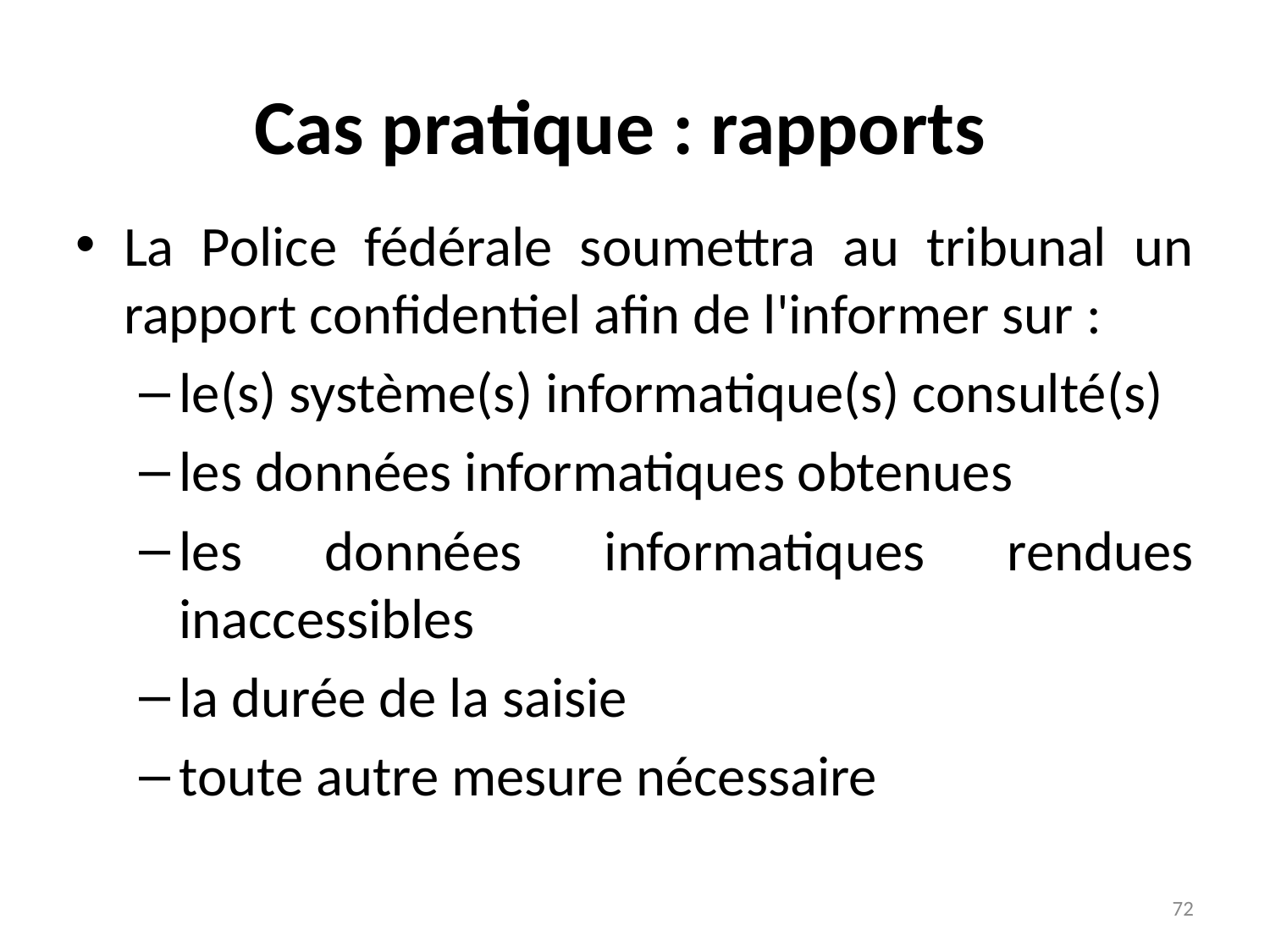

# Cas pratique : rapports

La Police fédérale soumettra au tribunal un rapport confidentiel afin de l'informer sur :
le(s) système(s) informatique(s) consulté(s)
les données informatiques obtenues
les données informatiques rendues inaccessibles
la durée de la saisie
toute autre mesure nécessaire
72